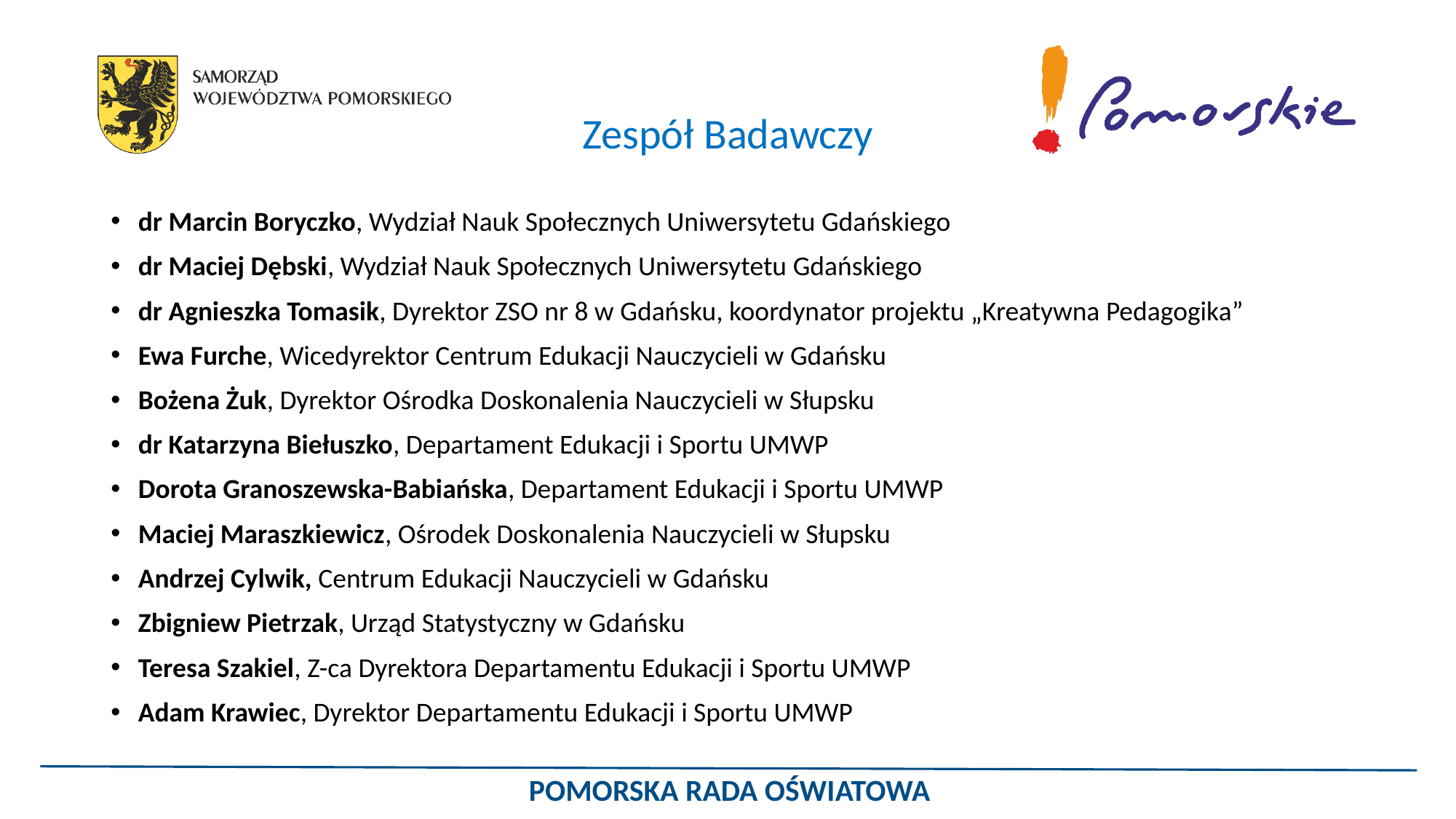

# Zespół Badawczy
dr Marcin Boryczko, Wydział Nauk Społecznych Uniwersytetu Gdańskiego
dr Maciej Dębski, Wydział Nauk Społecznych Uniwersytetu Gdańskiego
dr Agnieszka Tomasik, Dyrektor ZSO nr 8 w Gdańsku, koordynator projektu „Kreatywna Pedagogika”
Ewa Furche, Wicedyrektor Centrum Edukacji Nauczycieli w Gdańsku
Bożena Żuk, Dyrektor Ośrodka Doskonalenia Nauczycieli w Słupsku
dr Katarzyna Biełuszko, Departament Edukacji i Sportu UMWP
Dorota Granoszewska-Babiańska, Departament Edukacji i Sportu UMWP
Maciej Maraszkiewicz, Ośrodek Doskonalenia Nauczycieli w Słupsku
Andrzej Cylwik, Centrum Edukacji Nauczycieli w Gdańsku
Zbigniew Pietrzak, Urząd Statystyczny w Gdańsku
Teresa Szakiel, Z-ca Dyrektora Departamentu Edukacji i Sportu UMWP
Adam Krawiec, Dyrektor Departamentu Edukacji i Sportu UMWP